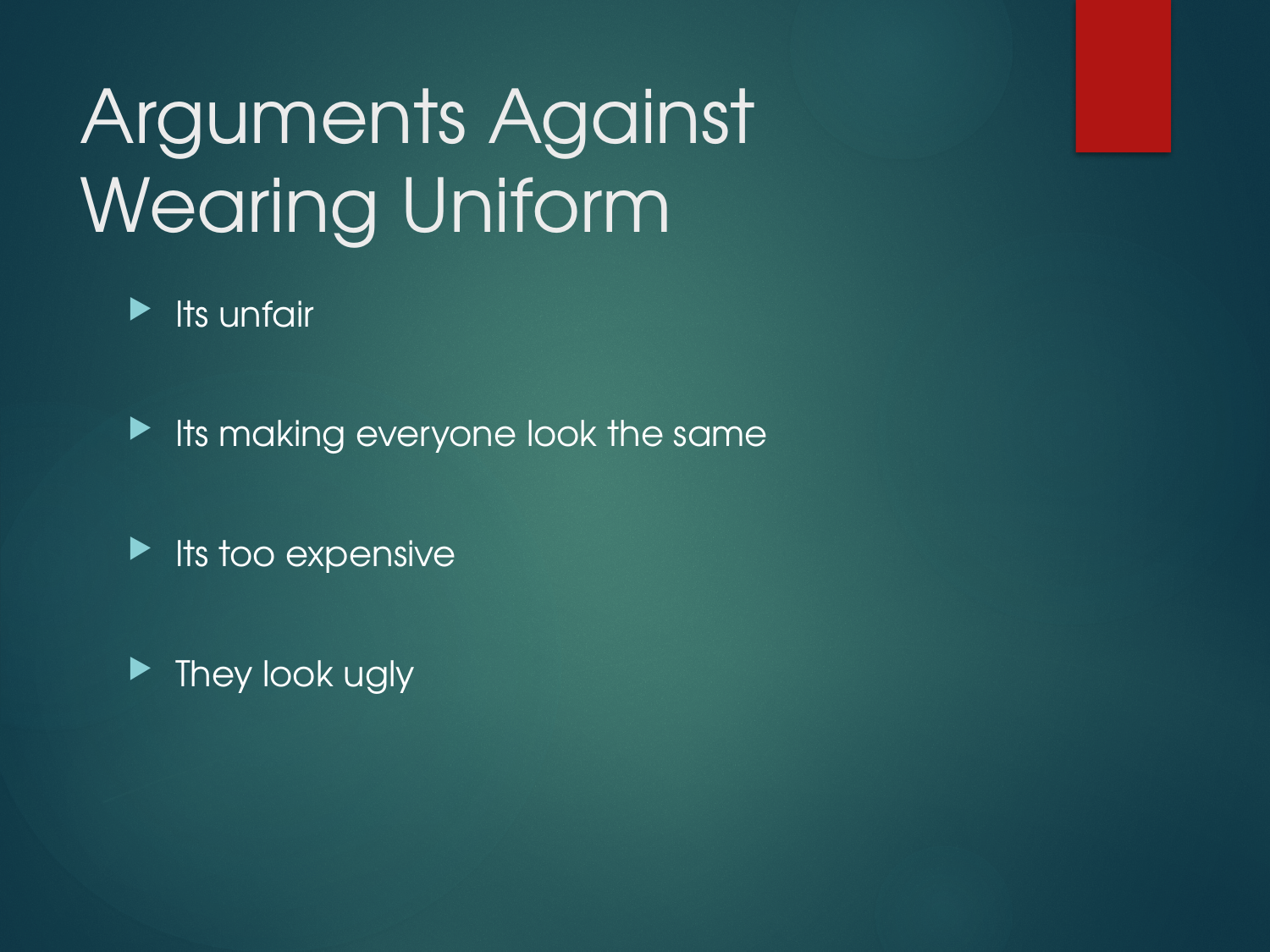

# Arguments Against Wearing Uniform
Its unfair

Its making everyone look the same

Its too expensive

They look ugly